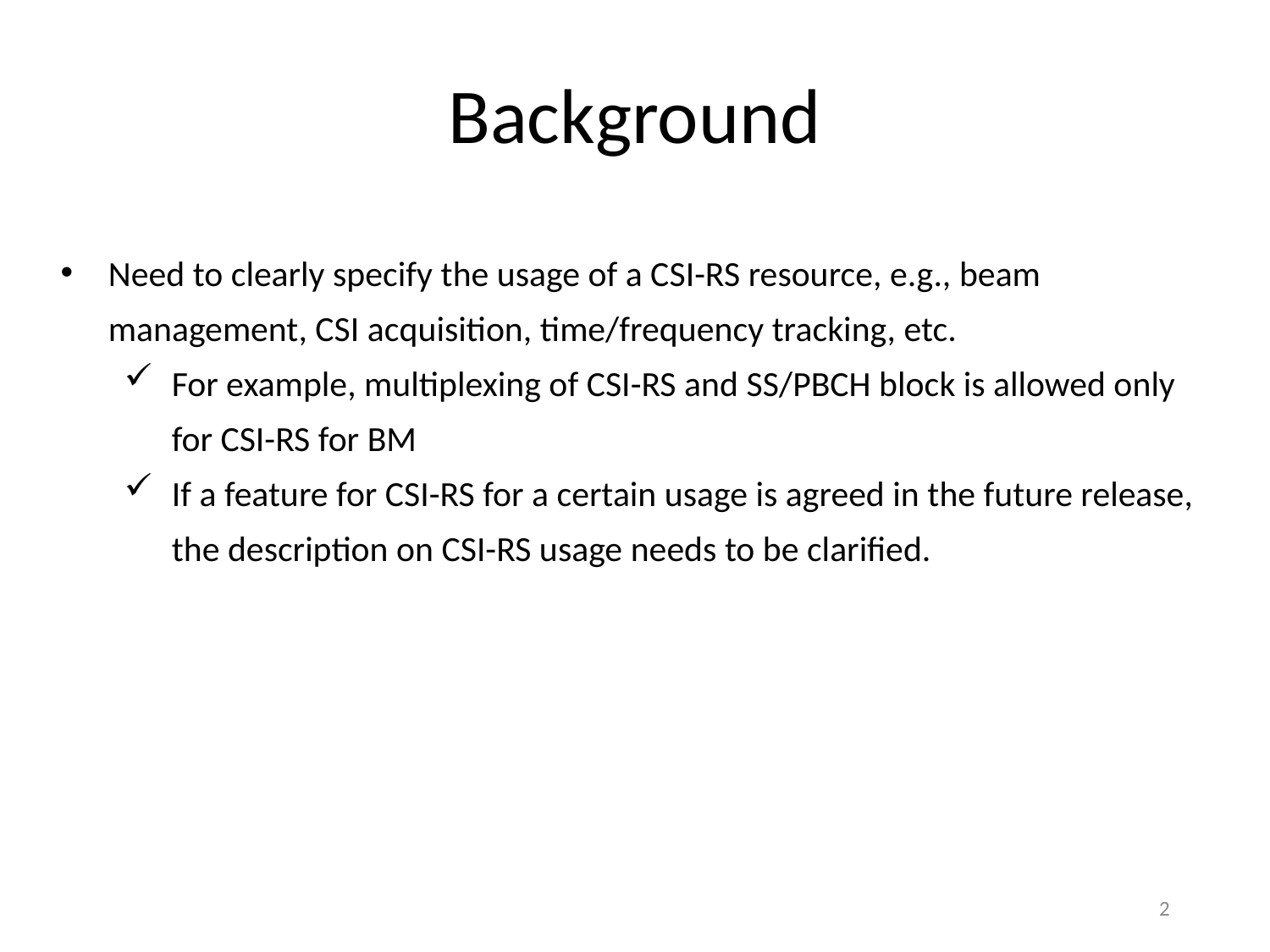

# Background
Need to clearly specify the usage of a CSI-RS resource, e.g., beam management, CSI acquisition, time/frequency tracking, etc.
For example, multiplexing of CSI-RS and SS/PBCH block is allowed only for CSI-RS for BM
If a feature for CSI-RS for a certain usage is agreed in the future release, the description on CSI-RS usage needs to be clarified.

2